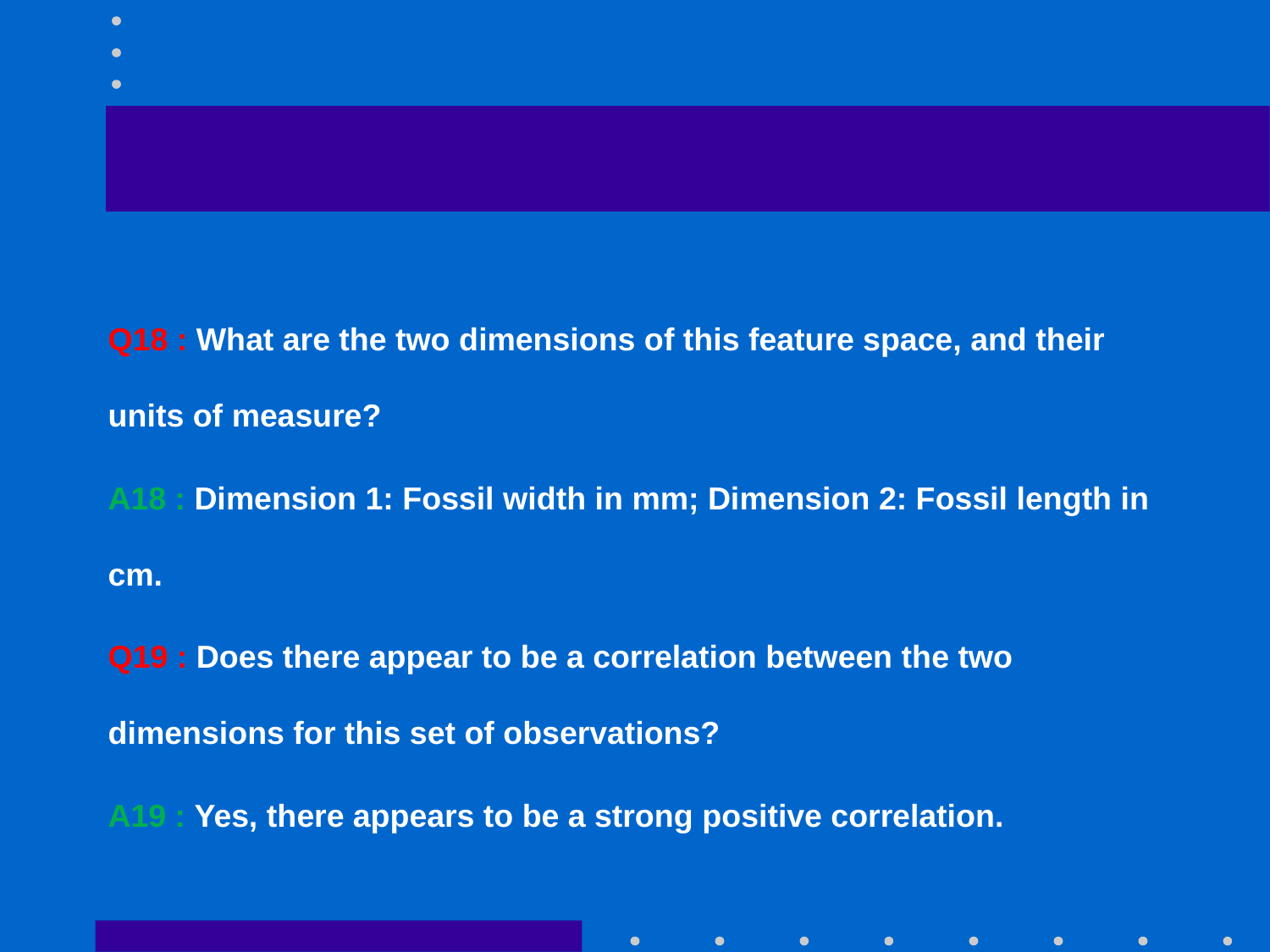

#
Q18 : What are the two dimensions of this feature space, and their units of measure?
A18 : Dimension 1: Fossil width in mm; Dimension 2: Fossil length in cm.
Q19 : Does there appear to be a correlation between the two dimensions for this set of observations?
A19 : Yes, there appears to be a strong positive correlation.